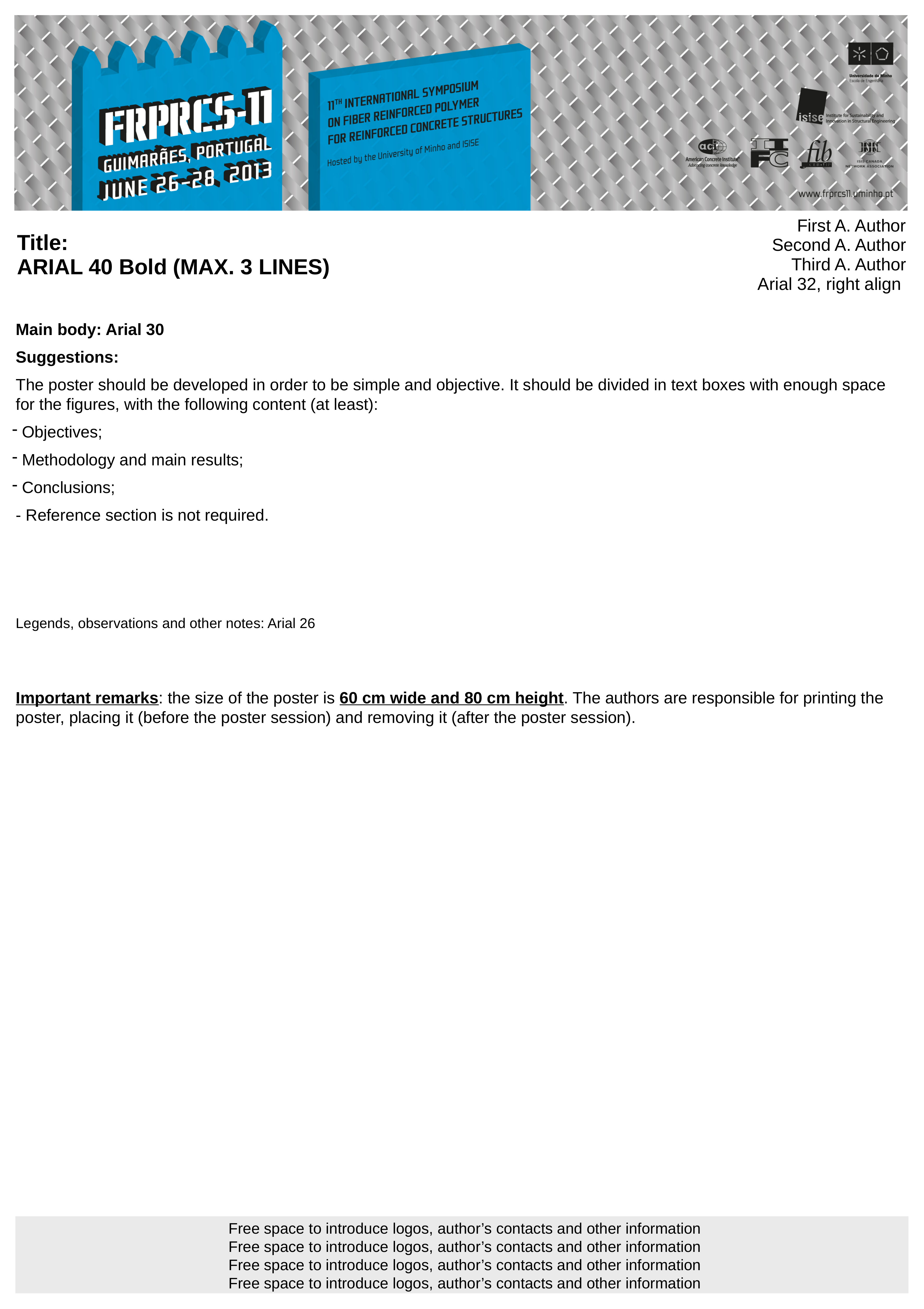

| Title: ARIAL 40 Bold (MAX. 3 LINES) | First A. Author Second A. Author Third A. Author Arial 32, right align |
| --- | --- |

Main body: Arial 30
Suggestions:
The poster should be developed in order to be simple and objective. It should be divided in text boxes with enough space for the figures, with the following content (at least):
 Objectives;
 Methodology and main results;
 Conclusions;
- Reference section is not required.

Legends, observations and other notes: Arial 26

Important remarks: the size of the poster is 60 cm wide and 80 cm height. The authors are responsible for printing the poster, placing it (before the poster session) and removing it (after the poster session).

Free space to introduce logos, author’s contacts and other information
Free space to introduce logos, author’s contacts and other information
Free space to introduce logos, author’s contacts and other information
Free space to introduce logos, author’s contacts and other information